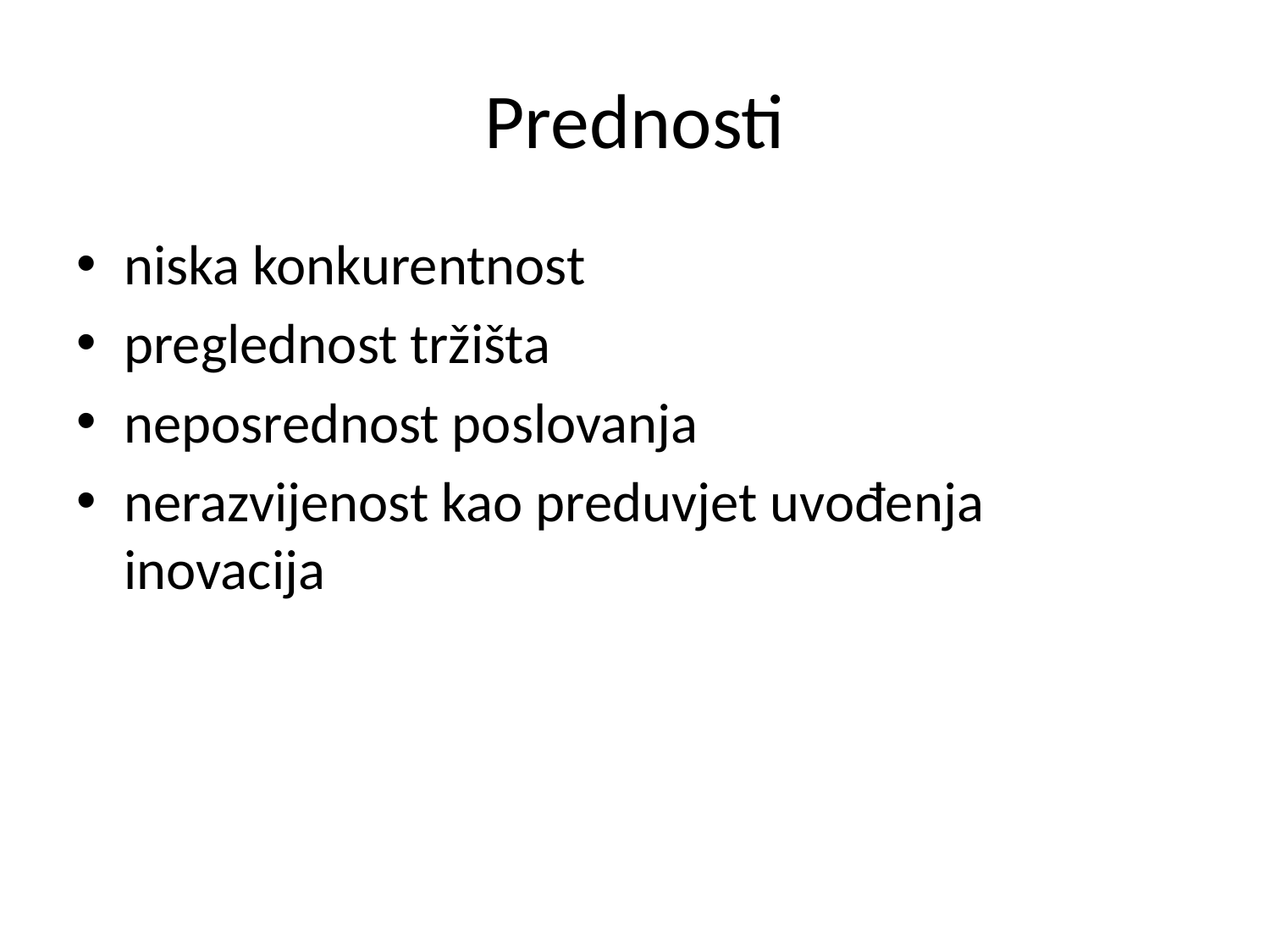

# Prednosti
niska konkurentnost
preglednost tržišta
neposrednost poslovanja
nerazvijenost kao preduvjet uvođenja inovacija